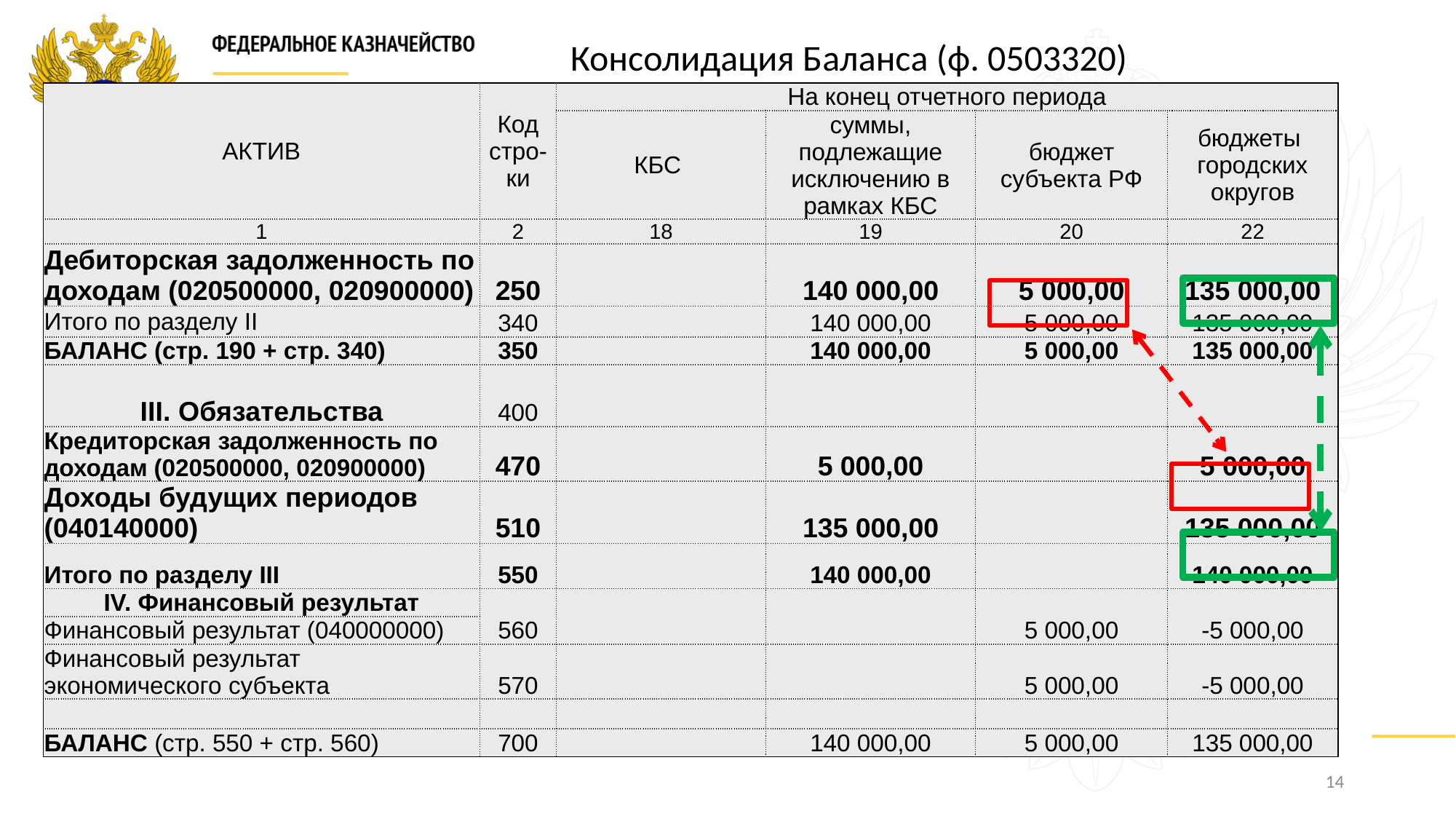

Консолидация Баланса (ф. 0503320)
| АКТИВ | Код стро-ки | На конец отчетного периода |  |  |  |
| --- | --- | --- | --- | --- | --- |
|  |  | КБС | суммы, подлежащие исключению в рамках КБС | бюджет субъекта РФ | бюджеты городских округов |
| 1 | 2 | 18 | 19 | 20 | 22 |
| Дебиторская задолженность по доходам (020500000, 020900000) | 250 |  | 140 000,00 | 5 000,00 | 135 000,00 |
| Итого по разделу II | 340 |  | 140 000,00 | 5 000,00 | 135 000,00 |
| БАЛАНС (стр. 190 + стр. 340) | 350 |  | 140 000,00 | 5 000,00 | 135 000,00 |
| III. Обязательства | 400 |  |  |  |  |
| Кредиторская задолженность по доходам (020500000, 020900000) | 470 |  | 5 000,00 |  | 5 000,00 |
| Доходы будущих периодов (040140000) | 510 |  | 135 000,00 |  | 135 000,00 |
| Итого по разделу III | 550 |  | 140 000,00 |  | 140 000,00 |
| IV. Финансовый результат | 560 |  |  | 5 000,00 | -5 000,00 |
| Финансовый результат (040000000) |  |  |  |  |  |
| Финансовый результат экономического субъекта | 570 |  |  | 5 000,00 | -5 000,00 |
|  |  |  |  |  |  |
| БАЛАНС (стр. 550 + стр. 560) | 700 |  | 140 000,00 | 5 000,00 | 135 000,00 |

14